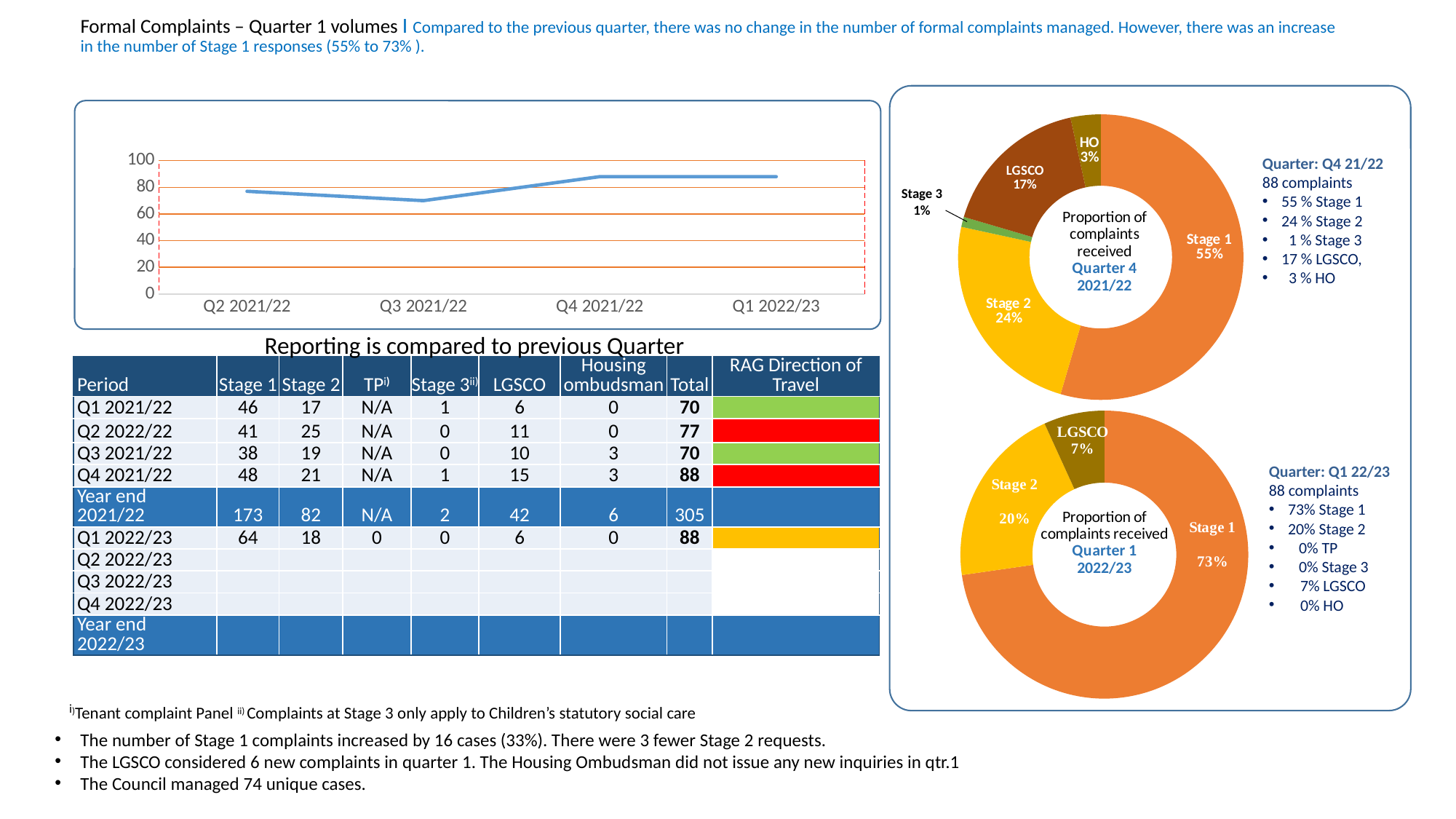

# Formal Complaints – Quarter 1 volumes I Compared to the previous quarter, there was no change in the number of formal complaints managed. However, there was an increase in the number of Stage 1 responses (55% to 73% ).

### Chart

| Category | Complaints |
|---|---|
| Stage 1 | 48.0 |
| Stage 2 | 21.0 |
| Stage 3 | 1.0 |
| LGSCO | 15.0 |
| HO | 3.0 |
Quarter: Q1 22/23
88 complaints
73% Stage 1
20% Stage 2
   0% TP
   0% Stage 3
   7% LGSCO
   0% HO

### Chart

| Category | Volumes |
|---|---|
| Q2 2021/22 | 77.0 |
| Q3 2021/22 | 70.0 |
| Q4 2021/22 | 88.0 |
| Q1 2022/23 | 88.0 |
Quarter: Q4 21/22
88 complaints
55 % Stage 1
24 % Stage 2
  1 % Stage 3
17 % LGSCO,
  3 % HO
Stage 3
1%
Reporting is compared to previous Quarter
| Period | Stage 1 | Stage 2 | TPi) | Stage 3ii) | LGSCO | Housing ombudsman | Total | RAG Direction of Travel |
| --- | --- | --- | --- | --- | --- | --- | --- | --- |
| Q1 2021/22 | 46 | 17 | N/A | 1 | 6 | 0 | 70 |  |
| Q2 2022/22 | 41 | 25 | N/A | 0 | 11 | 0 | 77 |  |
| Q3 2021/22 | 38 | 19 | N/A | 0 | 10 | 3 | 70 |  |
| Q4 2021/22 | 48 | 21 | N/A | 1 | 15 | 3 | 88 |  |
| Year end 2021/22 | 173 | 82 | N/A | 2 | 42 | 6 | 305 |  |
| Q1 2022/23 | 64 | 18 | 0 | 0 | 6 | 0 | 88 |  |
| Q2 2022/23 |  |  |  |  |  |  |  |  |
| Q3 2022/23 |  |  |  |  |  |  |  |  |
| Q4 2022/23 |  |  |  |  |  |  |  |  |
| Year end 2022/23 |  |  |  |  |  |  |  |  |

### Chart

| Category | Complaints |
|---|---|
| Stage 1 | 64.0 |
| Stage 2 | 18.0 |
| TP | 0.0 |
| Stage 3 | 0.0 |
| LGSCO | 6.0 |
| HO | 0.0 |
i)Tenant complaint Panel ii) Complaints at Stage 3 only apply to Children’s statutory social care
The number of Stage 1 complaints increased by 16 cases (33%). There were 3 fewer Stage 2 requests.
The LGSCO considered 6 new complaints in quarter 1. The Housing Ombudsman did not issue any new inquiries in qtr.1
The Council managed 74 unique cases.